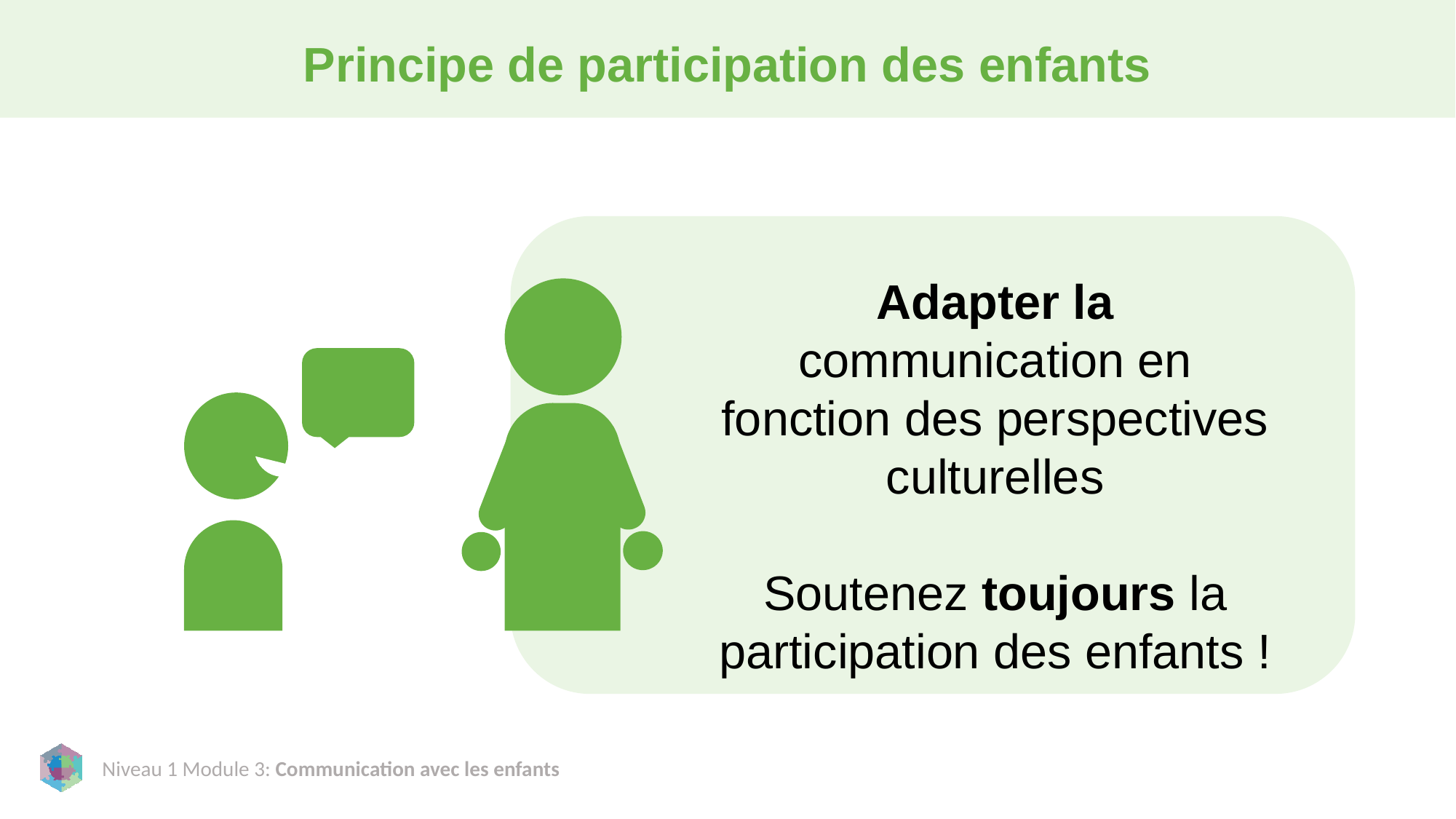

# Principe de participation des enfants

Adapter la communication en fonction des perspectives culturelles

Soutenez toujours la participation des enfants !